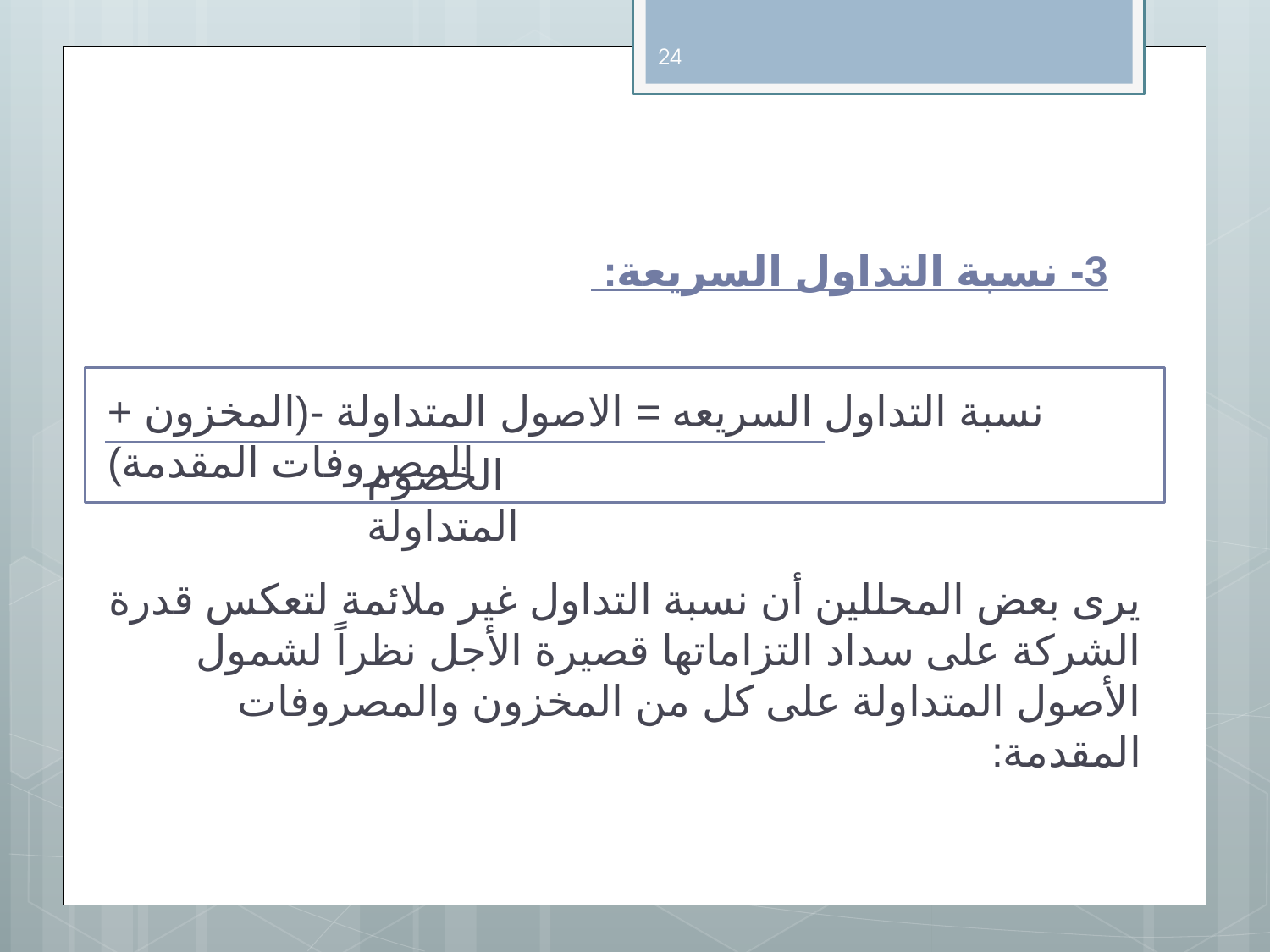

24
# 3- نسبة التداول السريعة:

نسبة التداول السريعه = الاصول المتداولة -(المخزون + المصروفات المقدمة)
الخصوم المتداولة
يرى بعض المحللين أن نسبة التداول غير ملائمة لتعكس قدرة الشركة على سداد التزاماتها قصيرة الأجل نظراً لشمول الأصول المتداولة على كل من المخزون والمصروفات المقدمة: